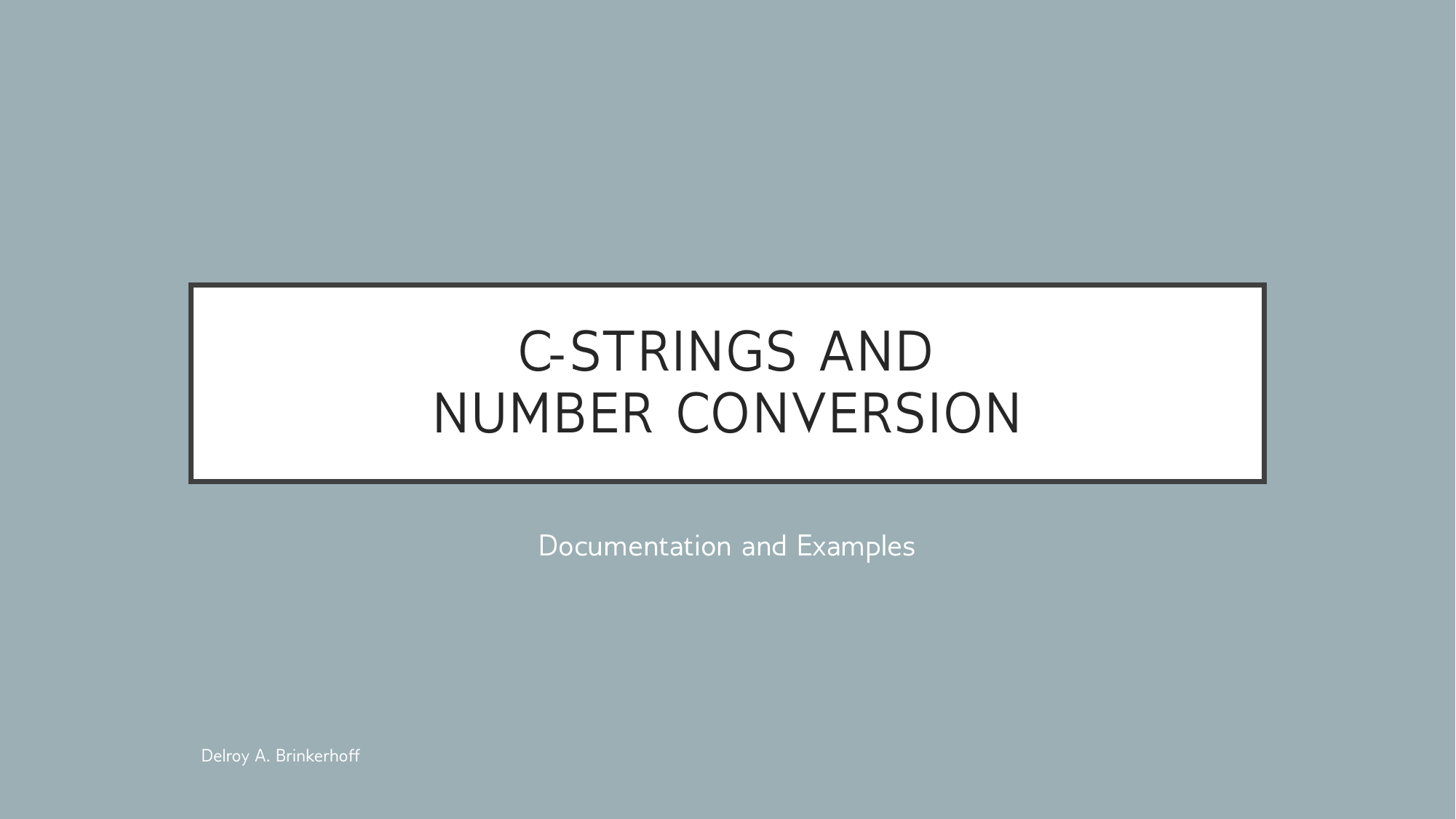

# C-strings and number conversion
Documentation and Examples
Delroy A. Brinkerhoff